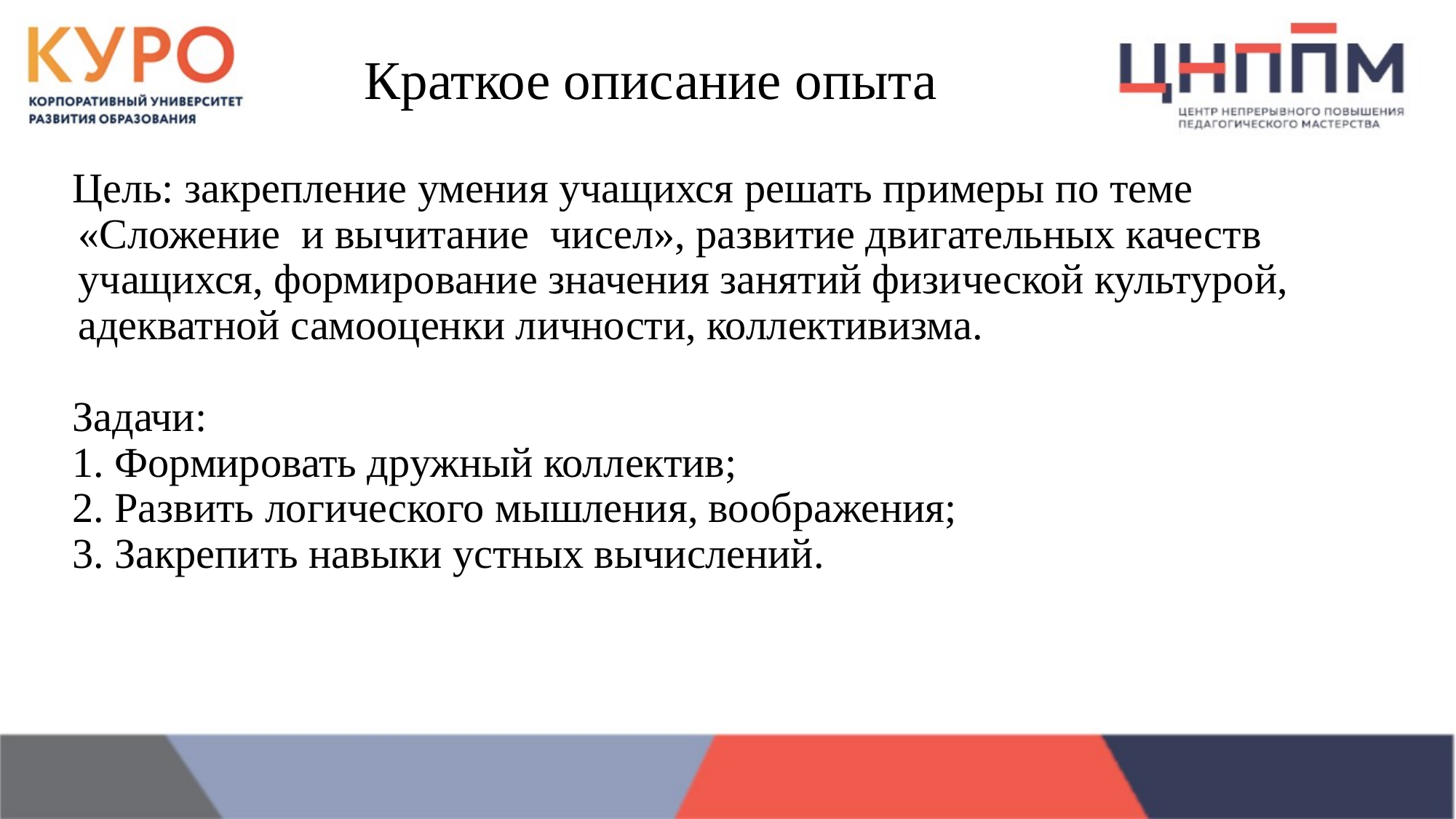

# Краткое описание опыта
Цель: закрепление умения учащихся решать примеры по теме «Сложение  и вычитание  чисел», развитие двигательных качеств учащихся, формирование значения занятий физической культурой, адекватной самооценки личности, коллективизма.

Задачи:
1. Формировать дружный коллектив;
2. Развить логического мышления, воображения;
3. Закрепить навыки устных вычислений.